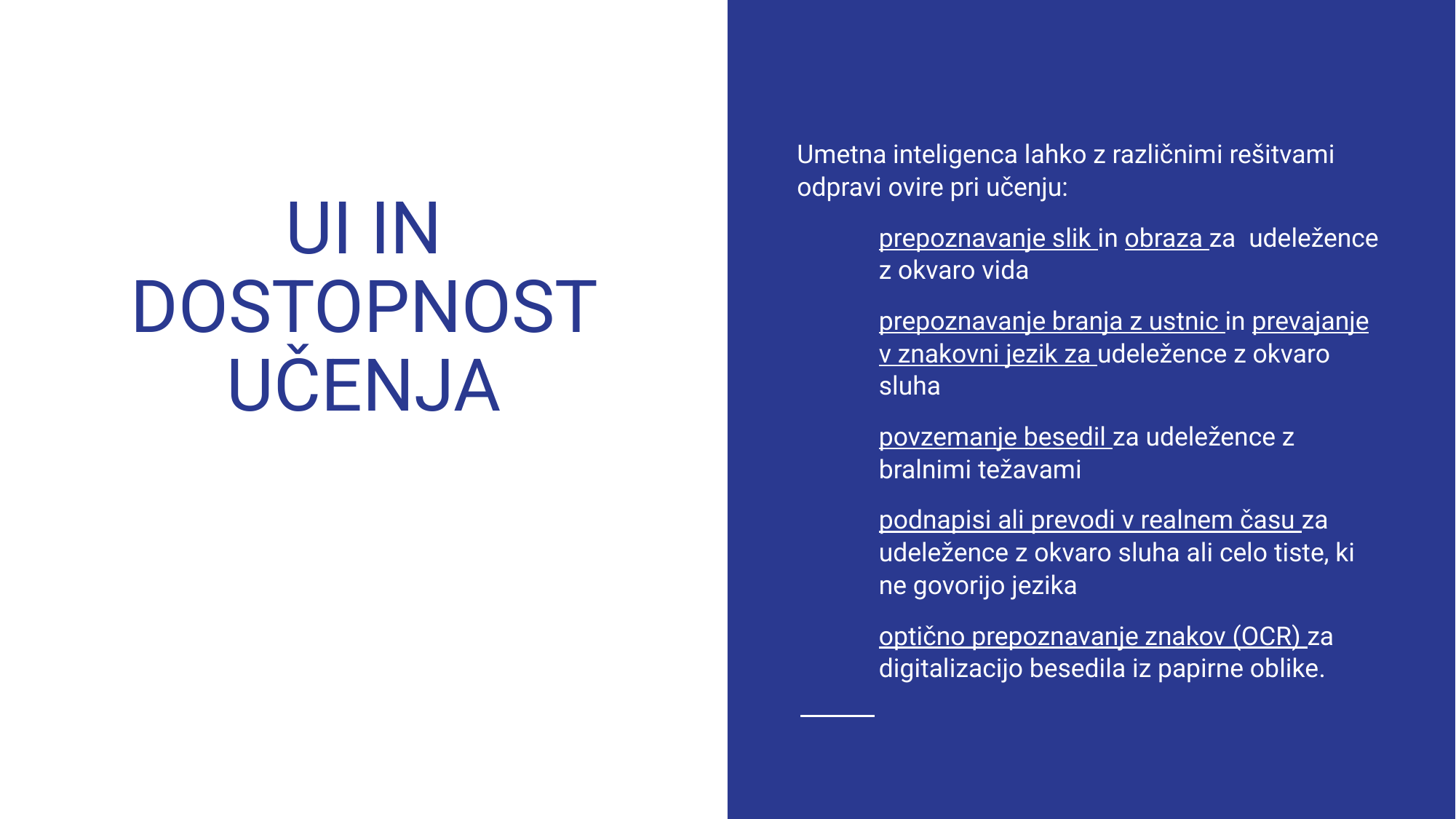

Umetna inteligenca lahko z različnimi rešitvami odpravi ovire pri učenju:
prepoznavanje slik in obraza za  udeležence z okvaro vida
prepoznavanje branja z ustnic in prevajanje v znakovni jezik za udeležence z okvaro sluha
povzemanje besedil za udeležence z bralnimi težavami
podnapisi ali prevodi v realnem času za udeležence z okvaro sluha ali celo tiste, ki ne govorijo jezika
optično prepoznavanje znakov (OCR) za digitalizacijo besedila iz papirne oblike.
# UI IN DOSTOPNOST UČENJA